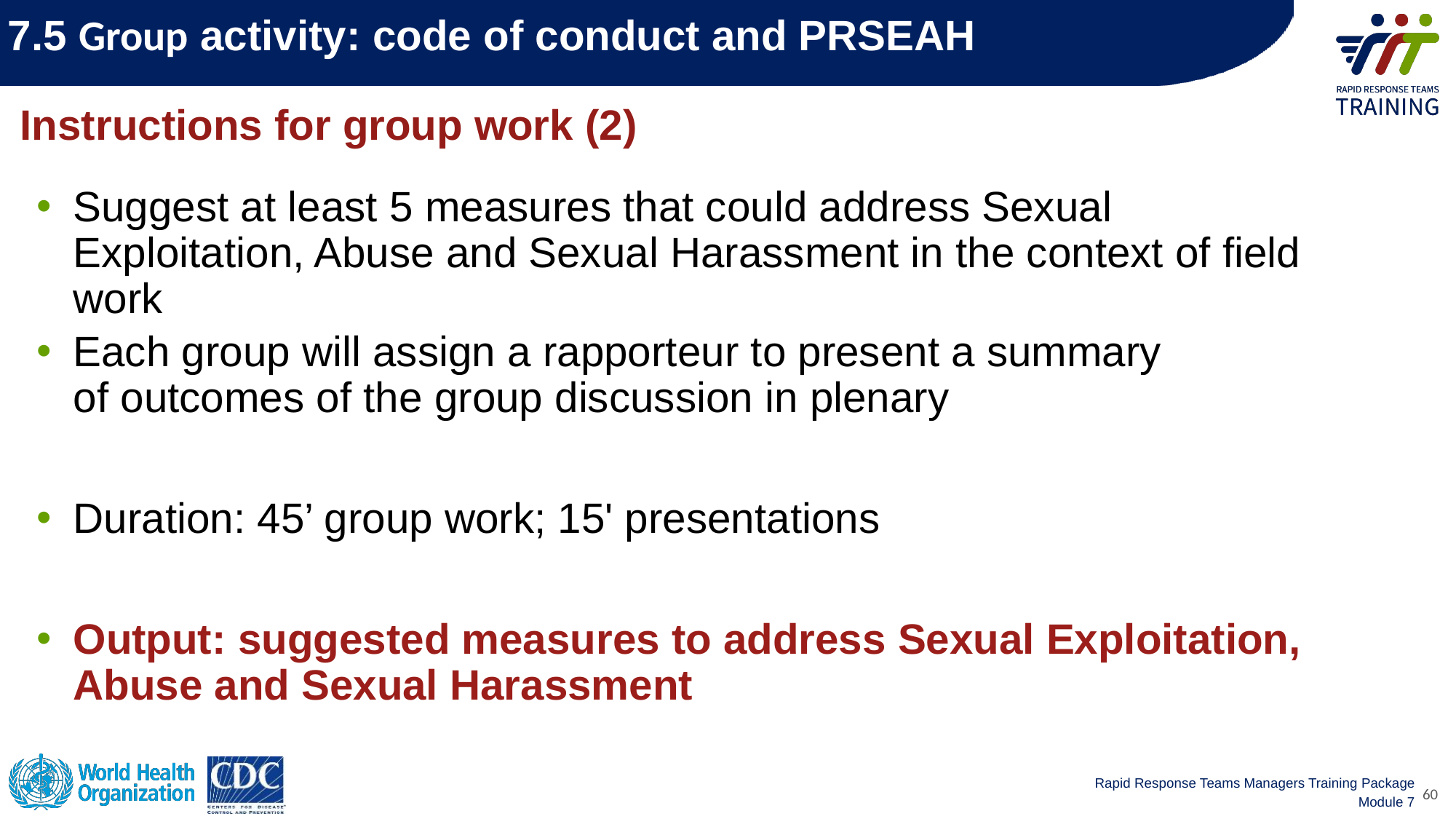

7.5 Group activity: code of conduct and PRSEAH
# Instructions for group work (2)
Suggest at least 5 measures that could address Sexual Exploitation, Abuse and Sexual Harassment in the context of field work
Each group will assign a rapporteur to present a summary of outcomes of the group discussion in plenary

Duration: 45’ group work; 15' presentations

Output: suggested measures to address Sexual Exploitation, Abuse and Sexual Harassment

60